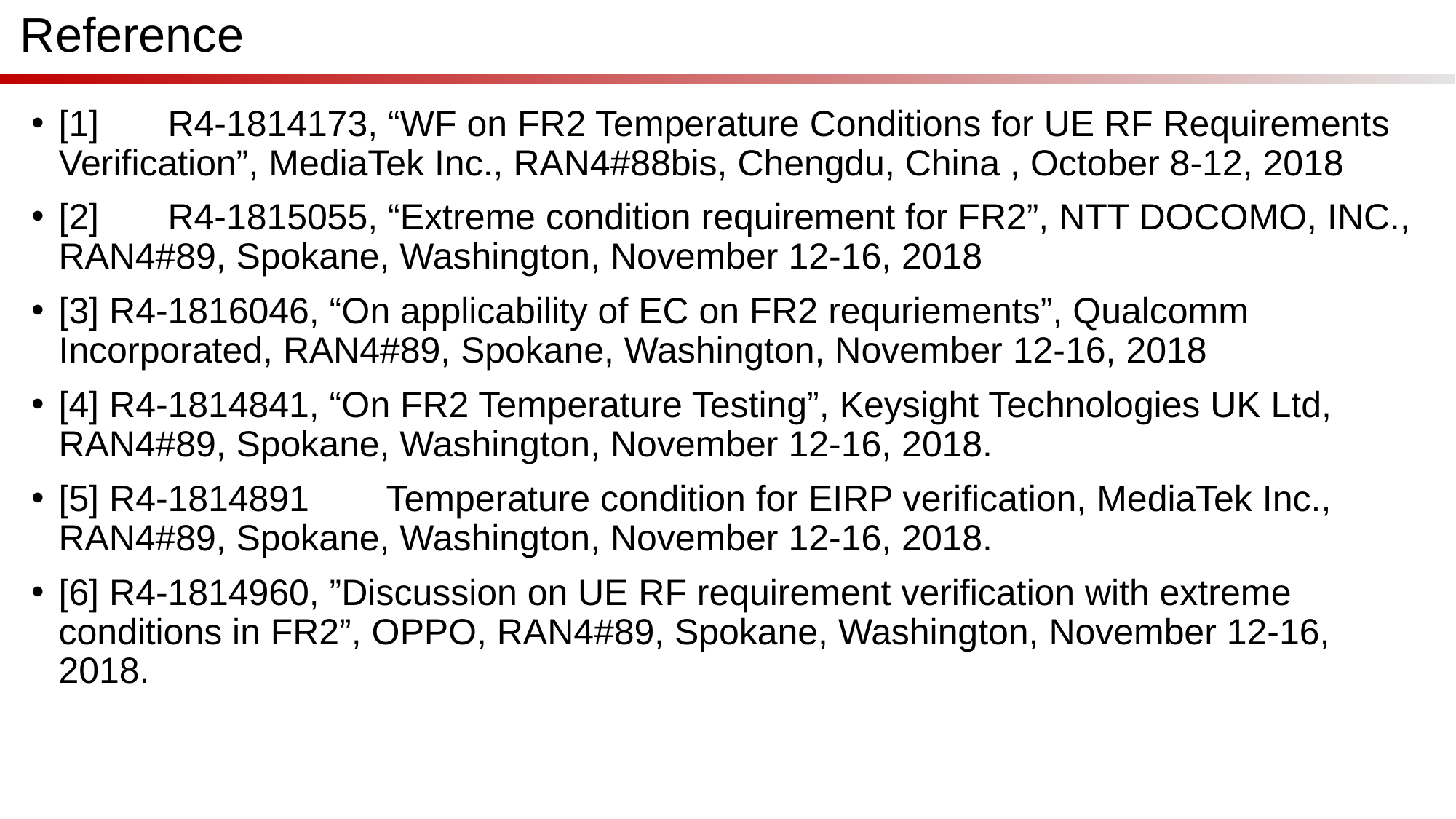

# Reference
[1] 	R4-1814173, “WF on FR2 Temperature Conditions for UE RF Requirements Verification”, MediaTek Inc., RAN4#88bis, Chengdu, China , October 8-12, 2018
[2] 	R4-1815055, “Extreme condition requirement for FR2”, NTT DOCOMO, INC., RAN4#89, Spokane, Washington, November 12-16, 2018
[3] R4-1816046, “On applicability of EC on FR2 requriements”, Qualcomm Incorporated, RAN4#89, Spokane, Washington, November 12-16, 2018
[4] R4-1814841, “On FR2 Temperature Testing”, Keysight Technologies UK Ltd, RAN4#89, Spokane, Washington, November 12-16, 2018.
[5] R4-1814891	Temperature condition for EIRP verification, MediaTek Inc., RAN4#89, Spokane, Washington, November 12-16, 2018.
[6] R4-1814960, ”Discussion on UE RF requirement verification with extreme conditions in FR2”, OPPO, RAN4#89, Spokane, Washington, November 12-16, 2018.